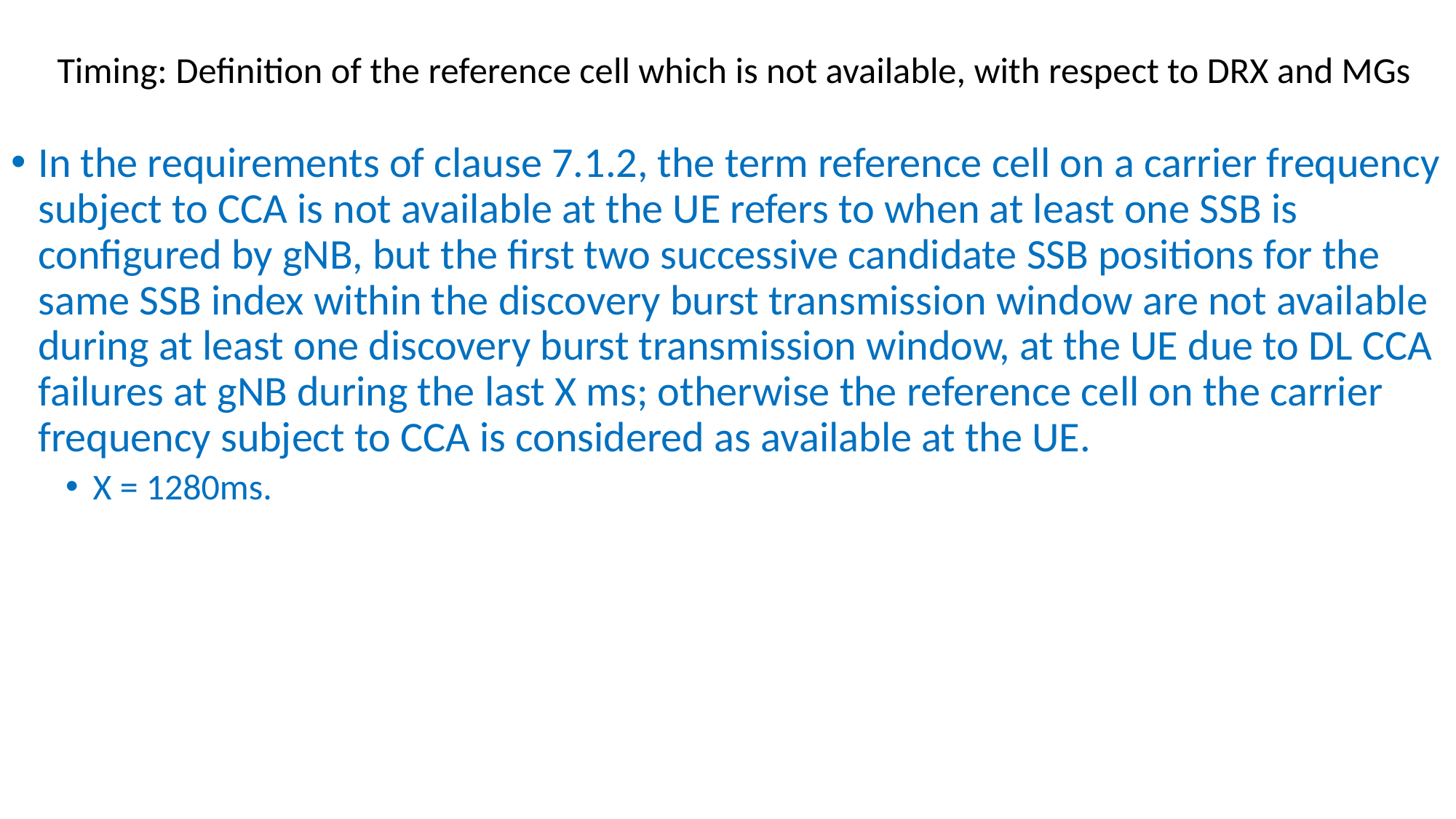

# Timing: Definition of the reference cell which is not available, with respect to DRX and MGs
In the requirements of clause 7.1.2, the term reference cell on a carrier frequency subject to CCA is not available at the UE refers to when at least one SSB is configured by gNB, but the first two successive candidate SSB positions for the same SSB index within the discovery burst transmission window are not available during at least one discovery burst transmission window, at the UE due to DL CCA failures at gNB during the last X ms; otherwise the reference cell on the carrier frequency subject to CCA is considered as available at the UE.
X = 1280ms.